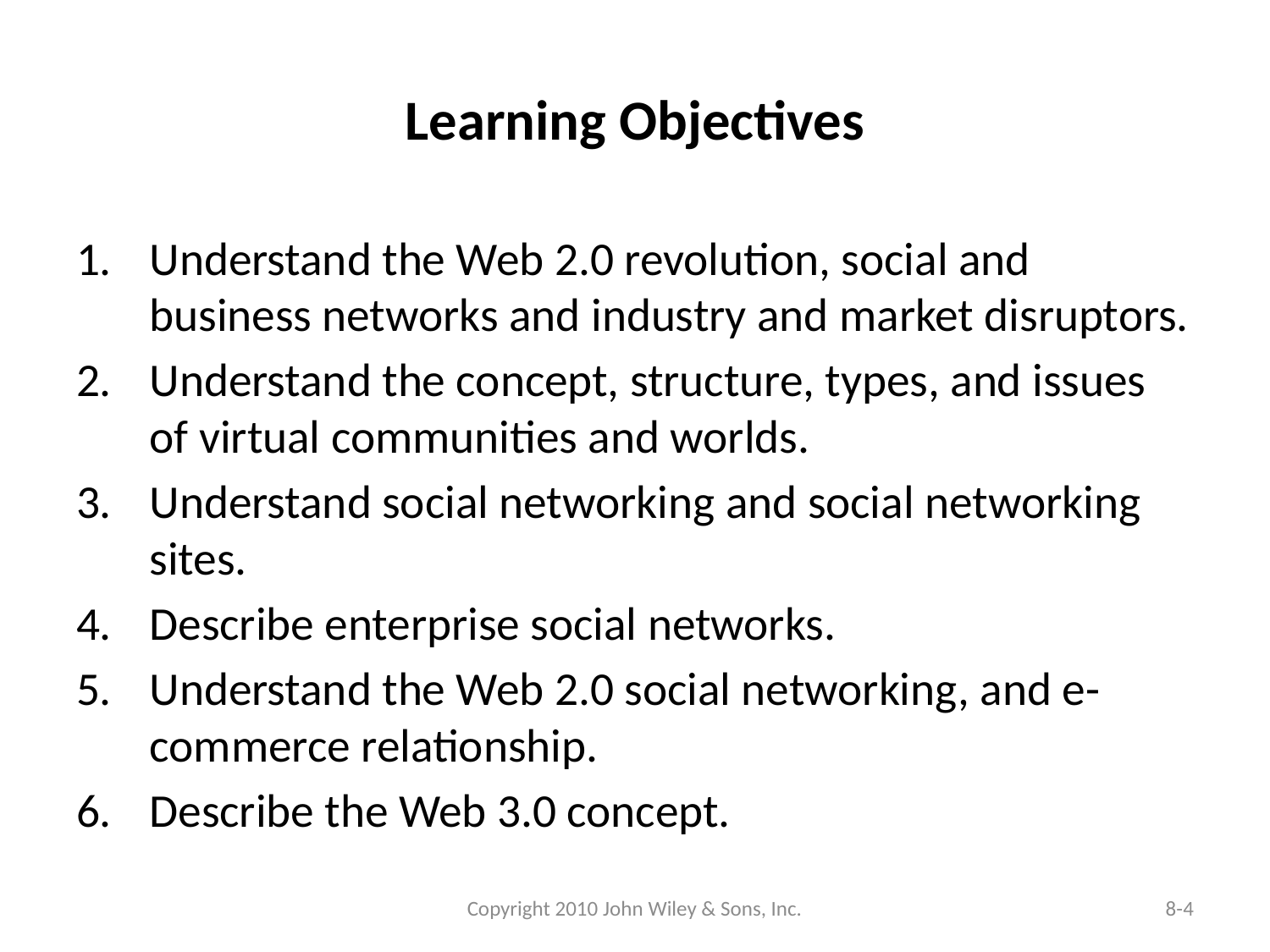

# Learning Objectives
Understand the Web 2.0 revolution, social and business networks and industry and market disruptors.
Understand the concept, structure, types, and issues of virtual communities and worlds.
Understand social networking and social networking sites.
Describe enterprise social networks.
Understand the Web 2.0 social networking, and e-commerce relationship.
Describe the Web 3.0 concept.

Copyright 2010 John Wiley & Sons, Inc.
8-4